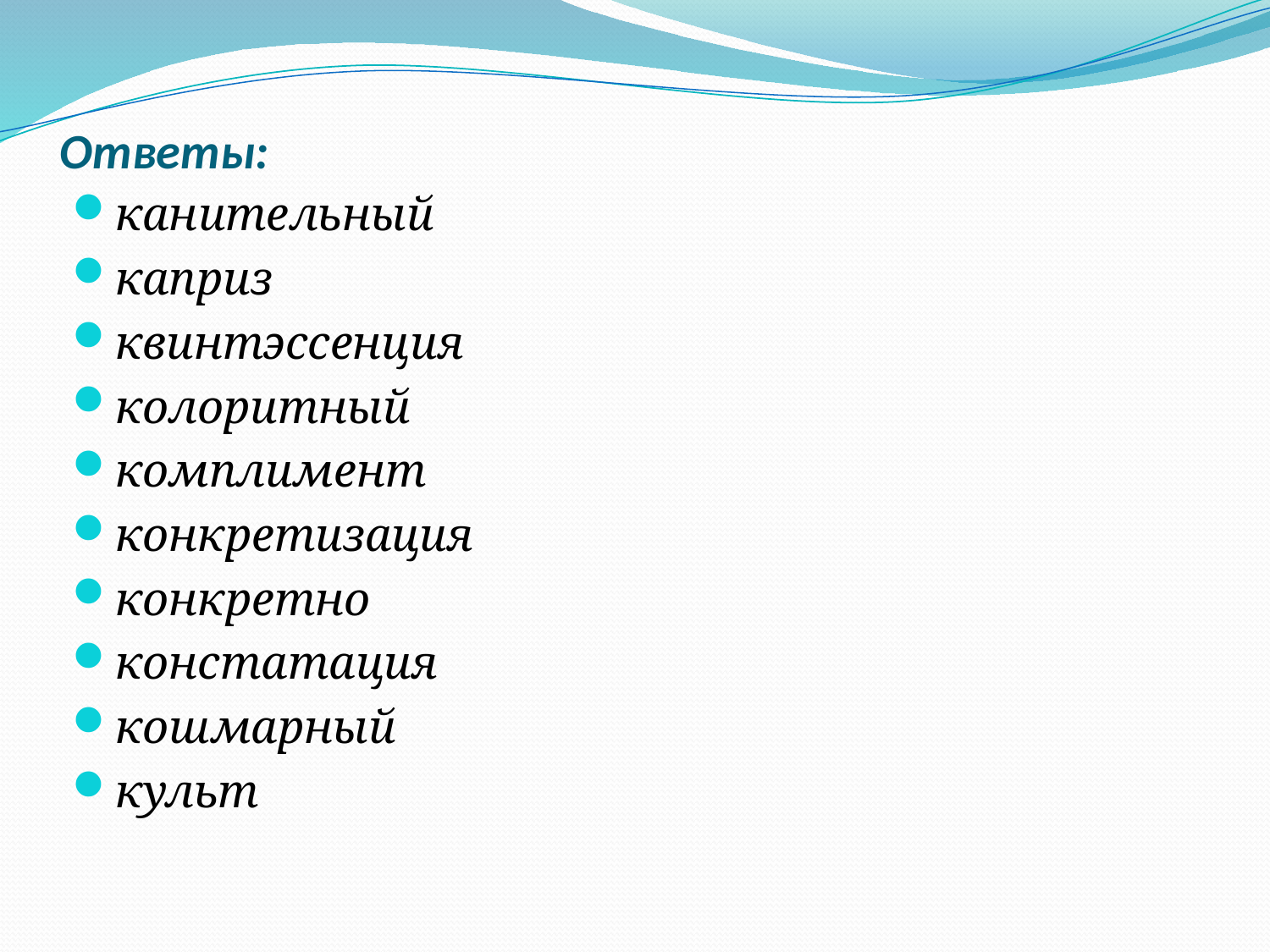

# Ответы:
канительный
каприз
квинтэссенция
колоритный
комплимент
конкретизация
конкретно
констатация
кошмарный
культ